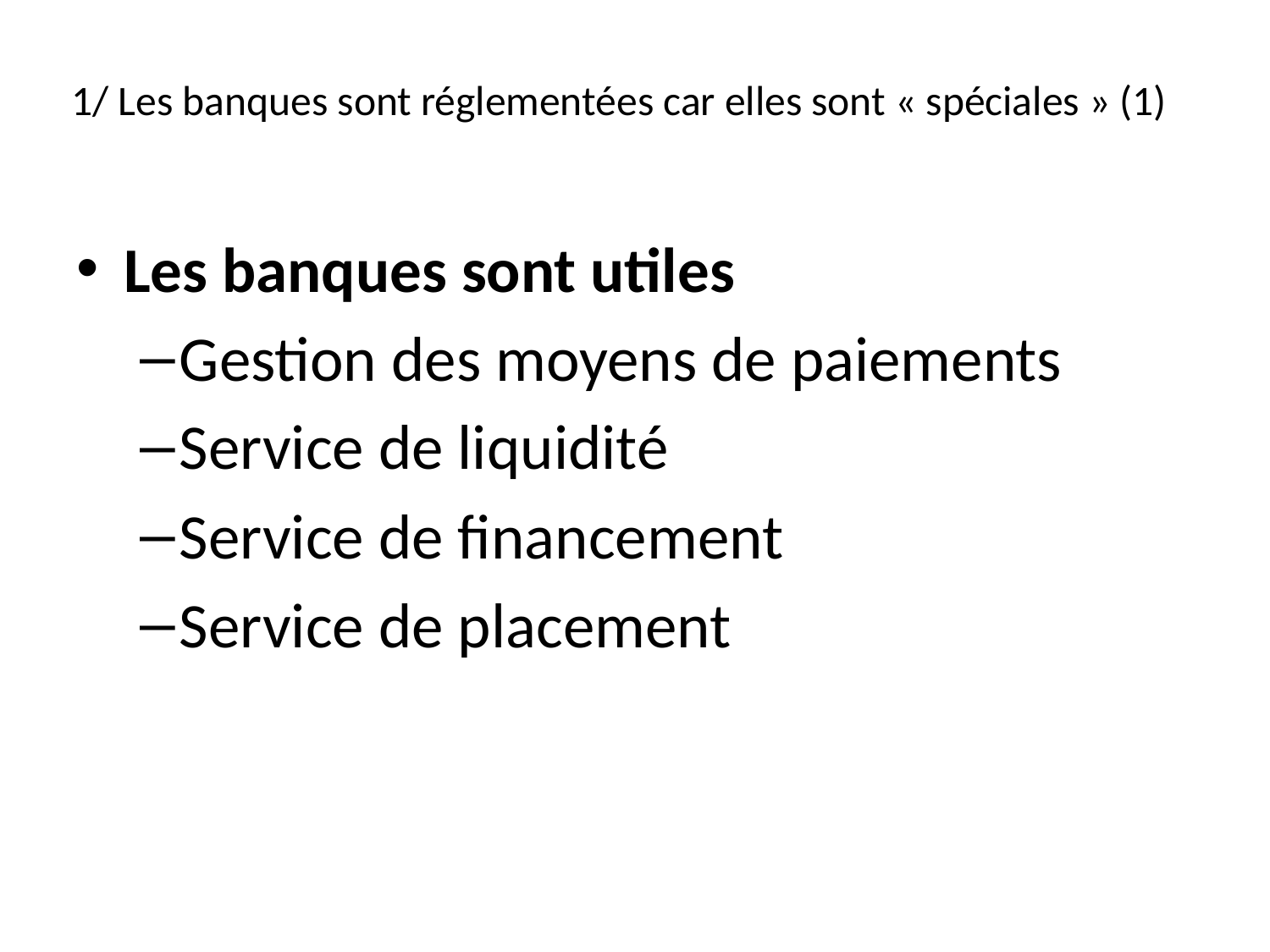

# 1/ Les banques sont réglementées car elles sont « spéciales » (1)
Les banques sont utiles
Gestion des moyens de paiements
Service de liquidité
Service de financement
Service de placement